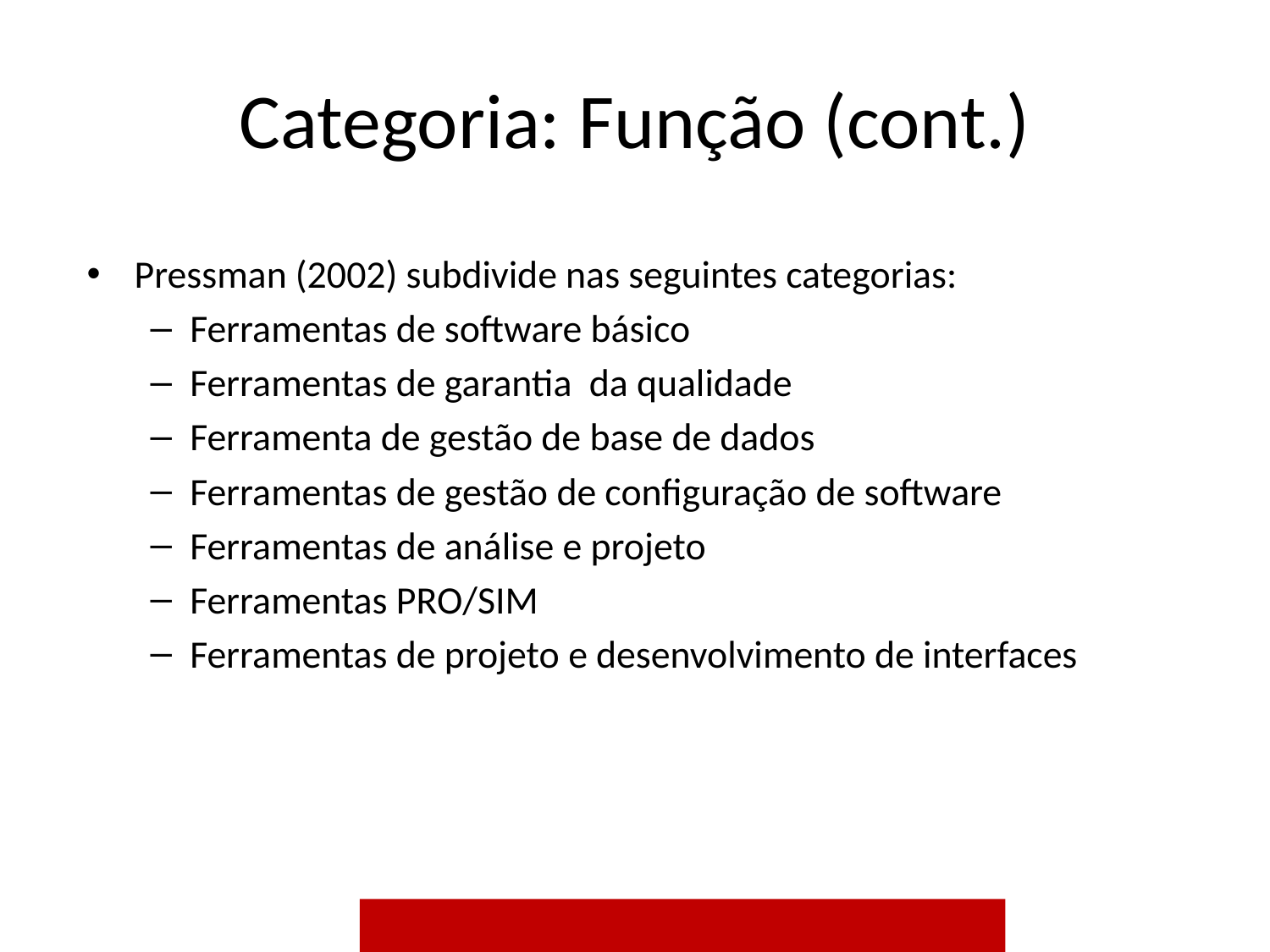

# Categoria: Função (cont.)
Pressman (2002) subdivide nas seguintes categorias:
Ferramentas de software básico
Ferramentas de garantia  da qualidade
Ferramenta de gestão de base de dados
Ferramentas de gestão de configuração de software
Ferramentas de análise e projeto
Ferramentas PRO/SIM
Ferramentas de projeto e desenvolvimento de interfaces